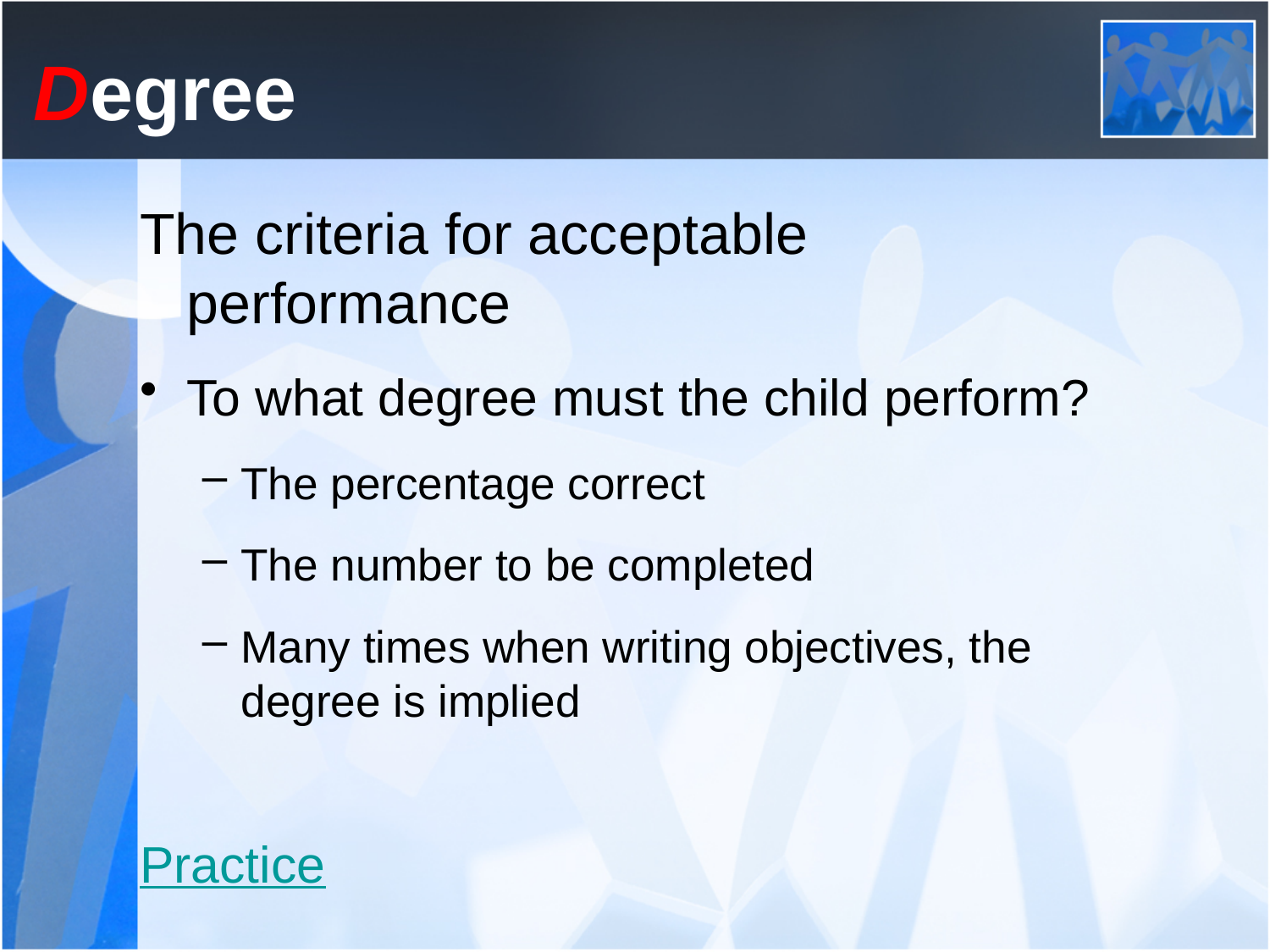

# Degree
The criteria for acceptable performance
To what degree must the child perform?
The percentage correct
The number to be completed
Many times when writing objectives, the degree is implied

Practice